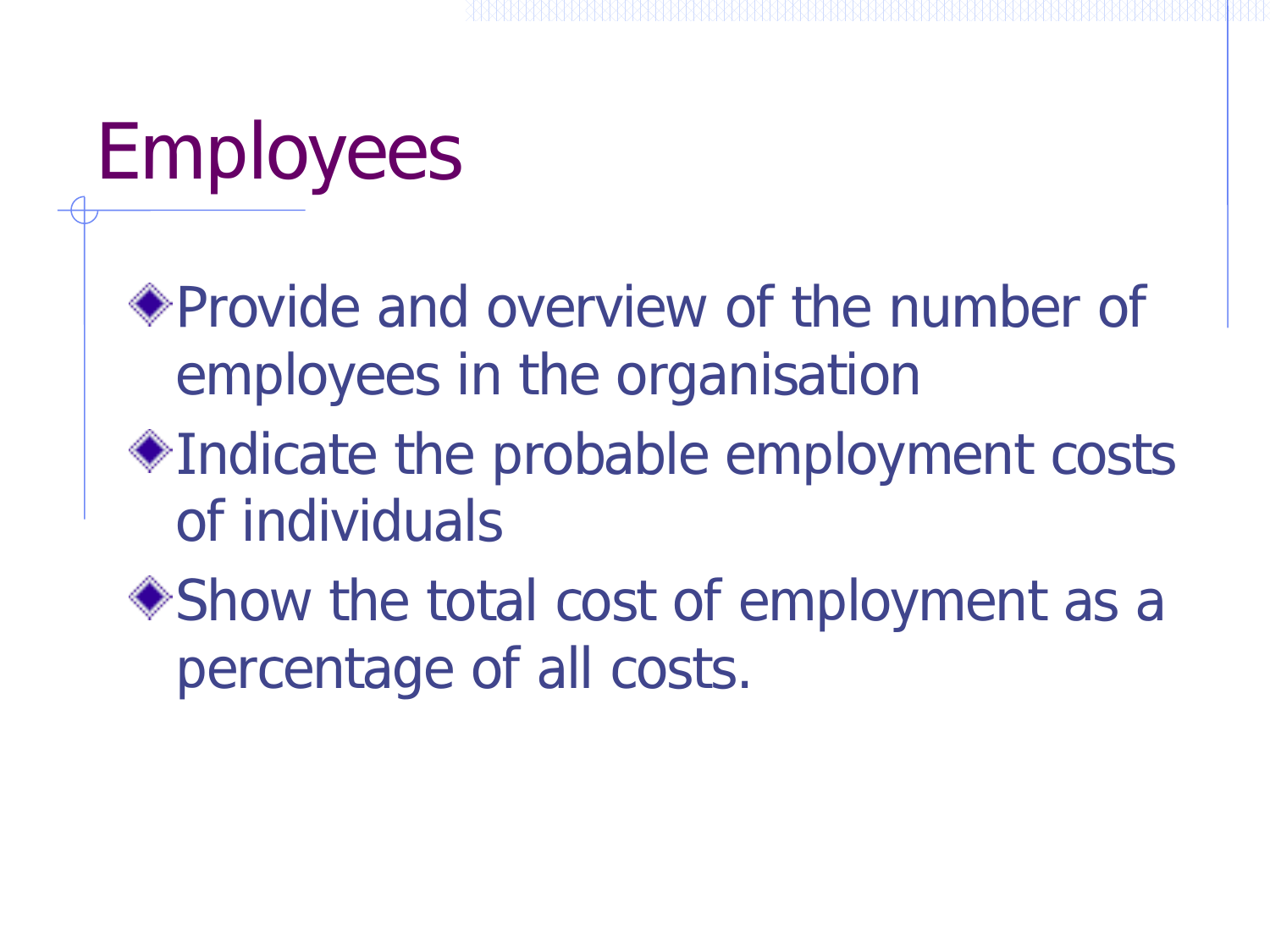

# Employees
Provide and overview of the number of employees in the organisation
Indicate the probable employment costs of individuals
Show the total cost of employment as a percentage of all costs.